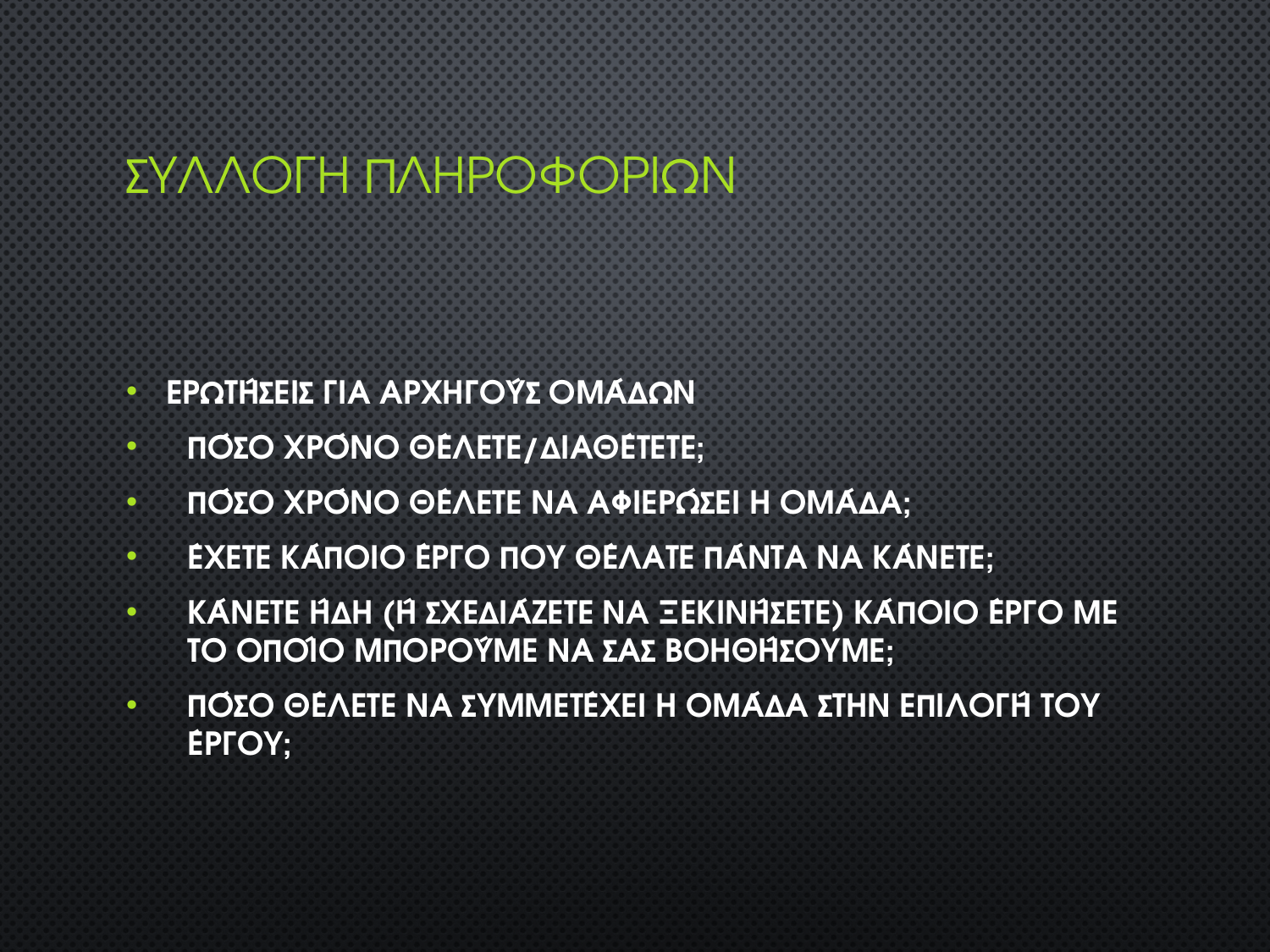

# Συλλογη πληροφοριων
Ερωτήσεις για αρχηγούς ομάδων
Πόσο χρόνο θέλετε/διαθέτετε;
Πόσο χρόνο θέλετε να αφιερώσει η ομάδα;
Έχετε κάποιο έργο που θέλατε πάντα να κάνετε;
Κάνετε ήδη (ή σχεδιάζετε να ξεκινήσετε) κάποιο έργο με το οποίο μπορούμε να σας βοηθήσουμε;
Πόσο θέλετε να συμμετέχει η ομάδα στην επιλογή του έργου;